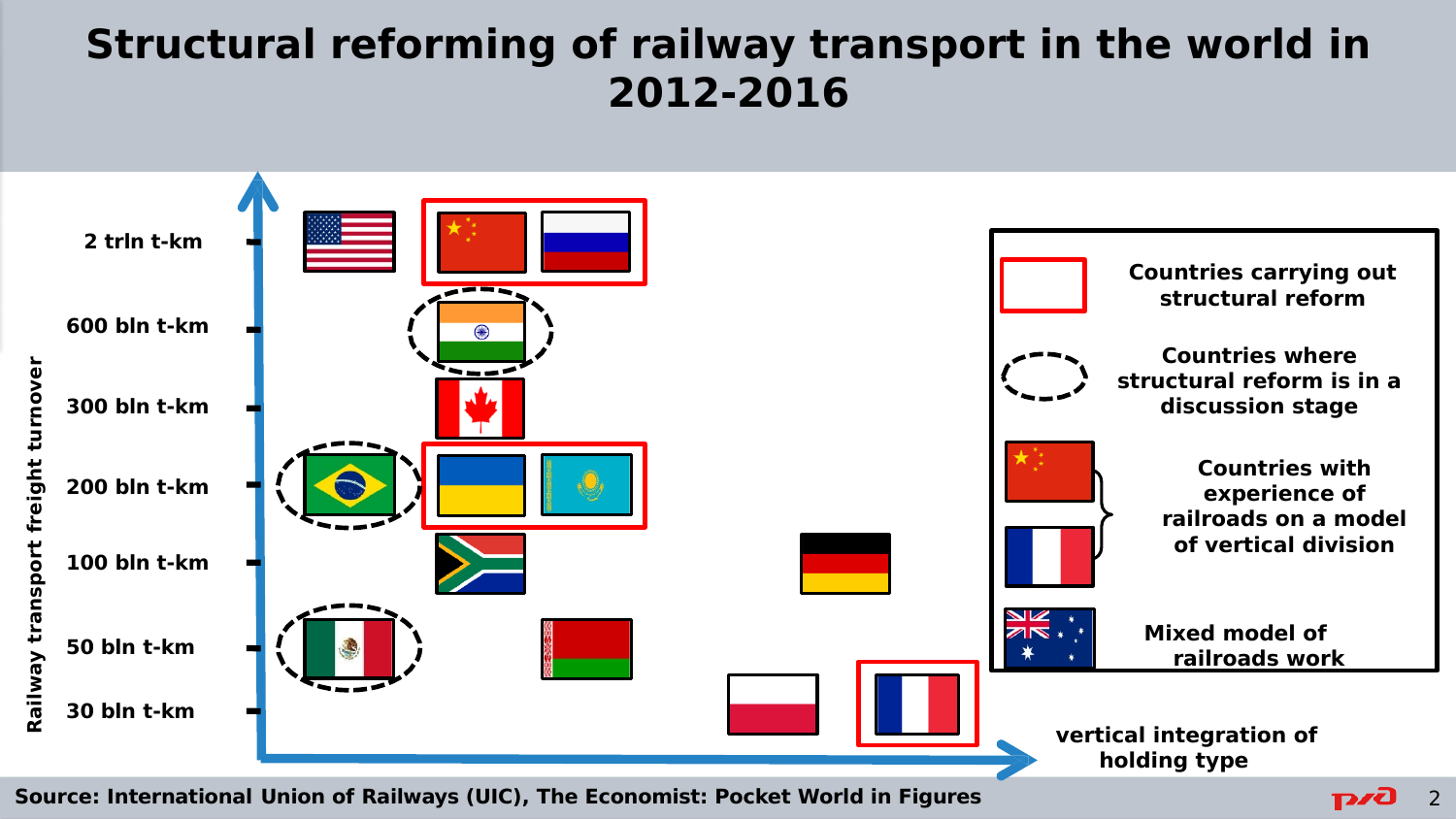

# Structural reforming of railway transport in the world in 2012-2016

Railway transport freight turnover
2 trln t-km

Countries carrying out structural reform

Countries where structural reform is in a discussion stage

Countries with experience of railroads on a model of vertical division

Mixed model of	railroads work

600 bln t-km

300 bln t-km

200 bln t-km

100 bln t-km

50 bln t-km

30 bln t-km

vertical integration of holding type

Source: International Union of Railways (UIC), The Economist: Pocket World in Figures
2